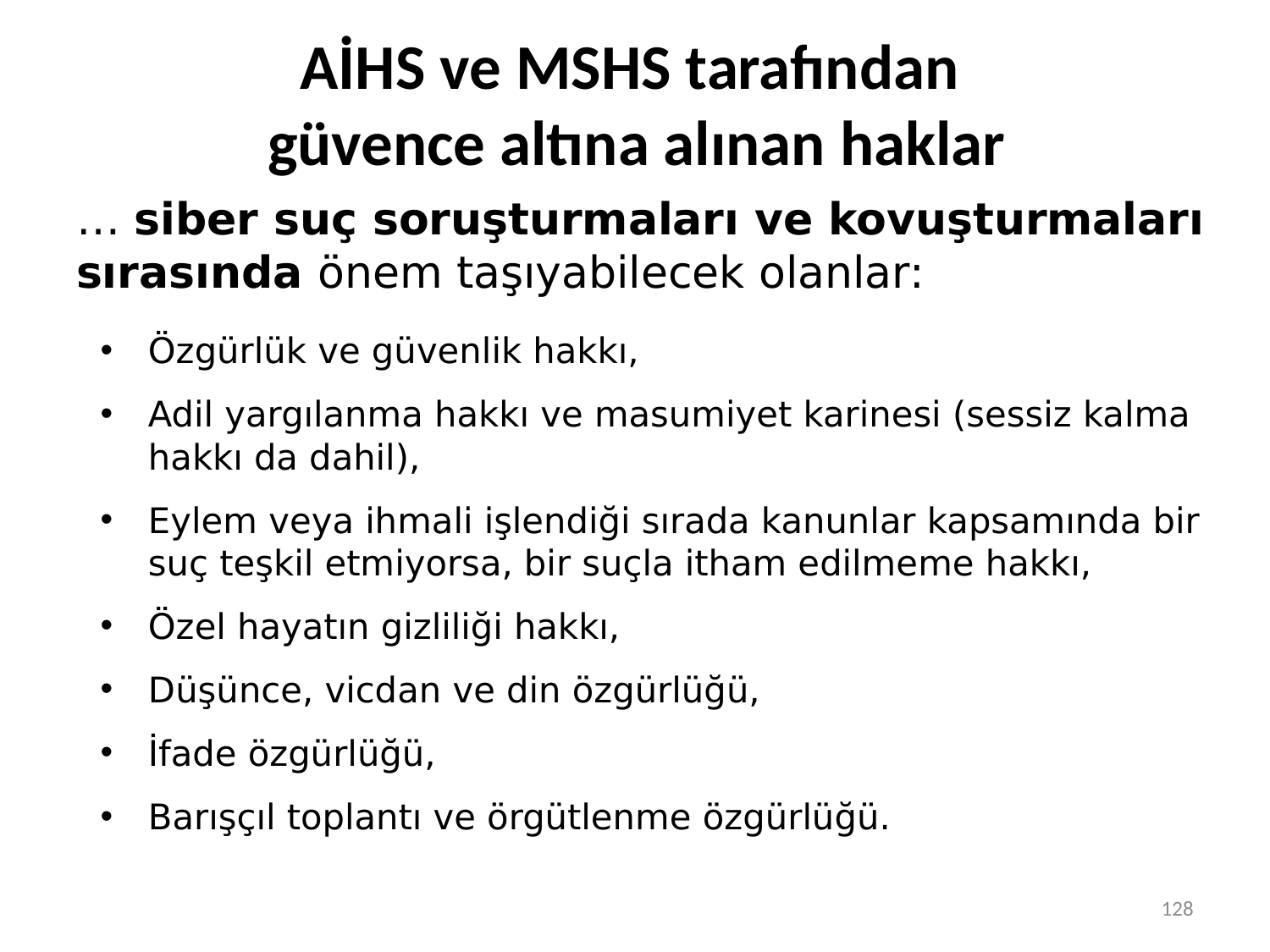

# AİHS ve MSHS tarafından güvence altına alınan haklar
… siber suç soruşturmaları ve kovuşturmaları sırasında önem taşıyabilecek olanlar:
Özgürlük ve güvenlik hakkı,
Adil yargılanma hakkı ve masumiyet karinesi (sessiz kalma hakkı da dahil),
Eylem veya ihmali işlendiği sırada kanunlar kapsamında bir suç teşkil etmiyorsa, bir suçla itham edilmeme hakkı,
Özel hayatın gizliliği hakkı,
Düşünce, vicdan ve din özgürlüğü,
İfade özgürlüğü,
Barışçıl toplantı ve örgütlenme özgürlüğü.
128